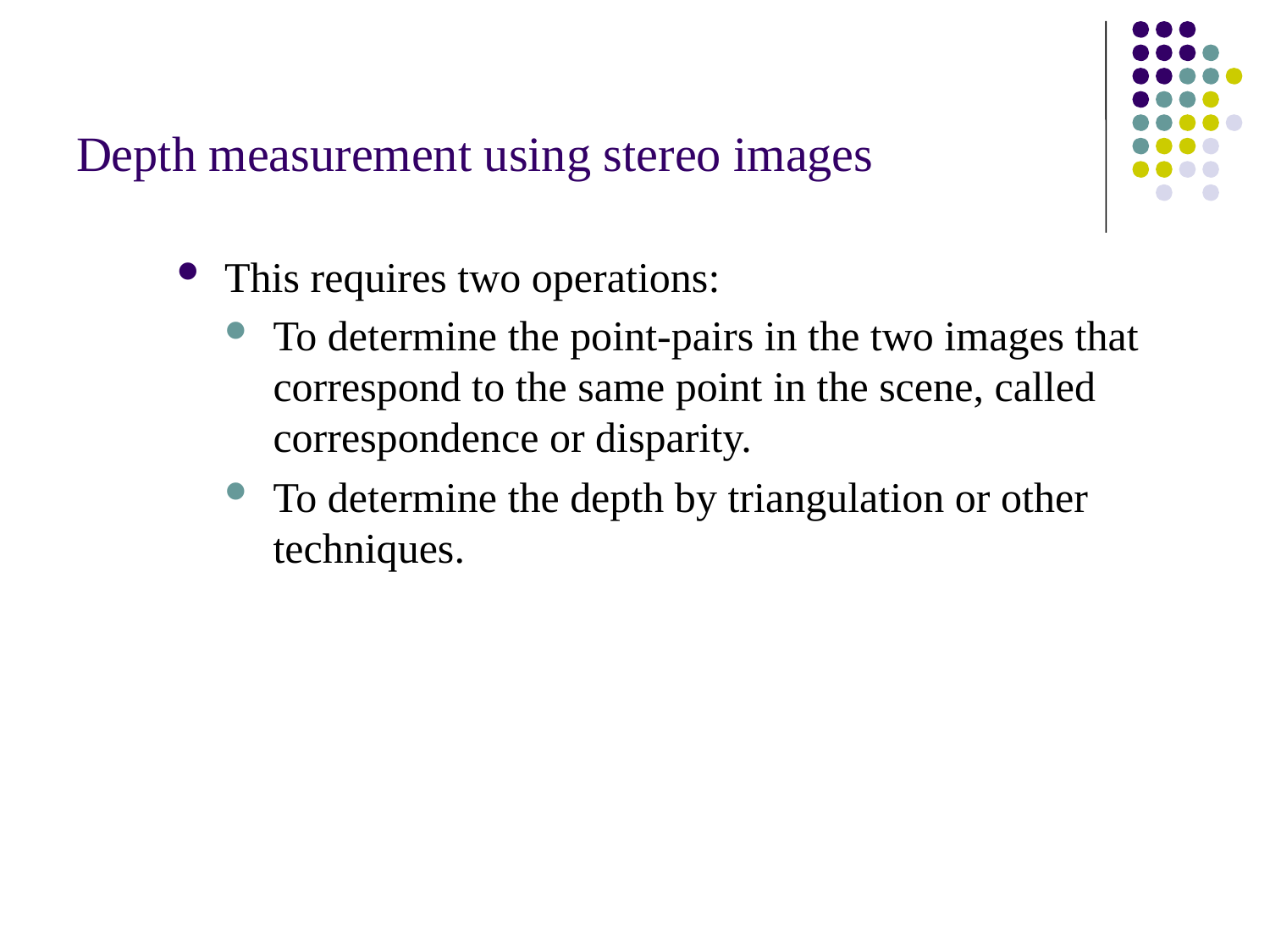

# Depth measurement using stereo images
This requires two operations:
To determine the point-pairs in the two images that correspond to the same point in the scene, called correspondence or disparity.
To determine the depth by triangulation or other techniques.